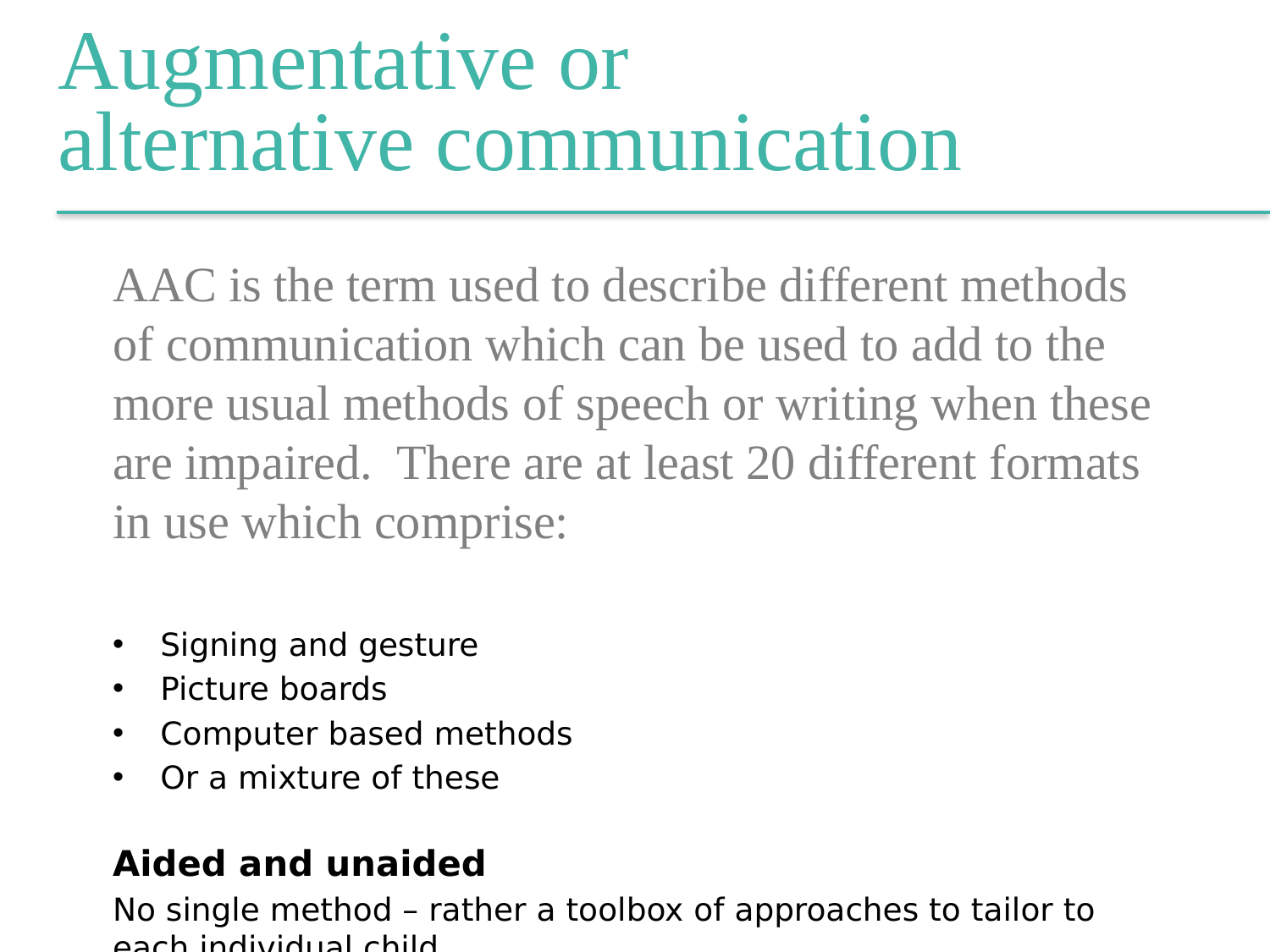

Augmentative or
alternative communication
AAC is the term used to describe different methods of communication which can be used to add to the more usual methods of speech or writing when these are impaired.  There are at least 20 different formats in use which comprise:

Signing and gesture
Picture boards
Computer based methods
Or a mixture of these
Aided and unaided
No single method – rather a toolbox of approaches to tailor to each individual child.